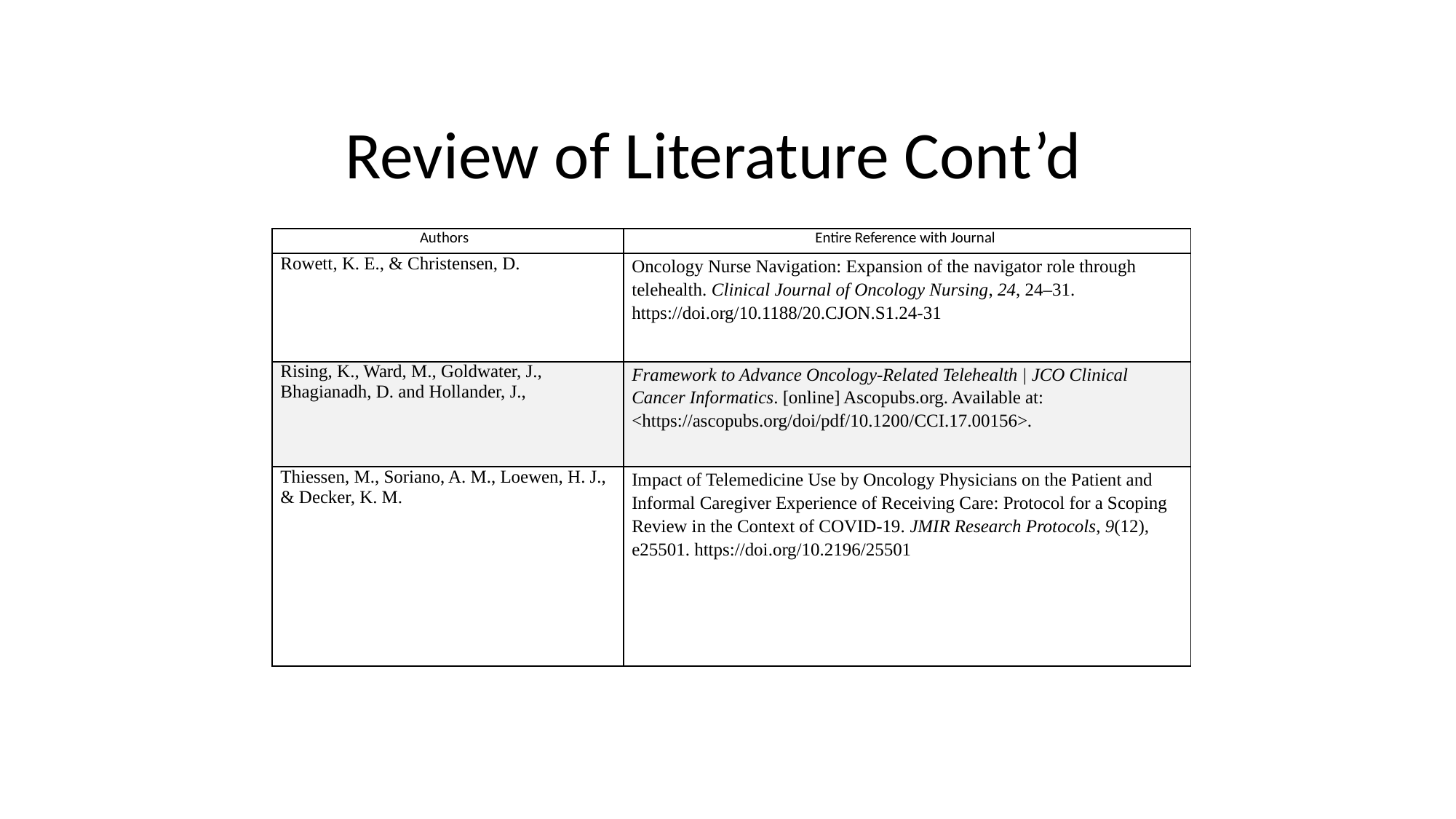

Review of Literature Cont’d
| Authors | Entire Reference with Journal |
| --- | --- |
| Rowett, K. E., & Christensen, D. | Oncology Nurse Navigation: Expansion of the navigator role through telehealth. Clinical Journal of Oncology Nursing, 24, 24–31. https://doi.org/10.1188/20.CJON.S1.24-31 |
| Rising, K., Ward, M., Goldwater, J., Bhagianadh, D. and Hollander, J., | Framework to Advance Oncology-Related Telehealth | JCO Clinical Cancer Informatics. [online] Ascopubs.org. Available at: <https://ascopubs.org/doi/pdf/10.1200/CCI.17.00156>. |
| Thiessen, M., Soriano, A. M., Loewen, H. J., & Decker, K. M. | Impact of Telemedicine Use by Oncology Physicians on the Patient and Informal Caregiver Experience of Receiving Care: Protocol for a Scoping Review in the Context of COVID-19. JMIR Research Protocols, 9(12), e25501. https://doi.org/10.2196/25501 |